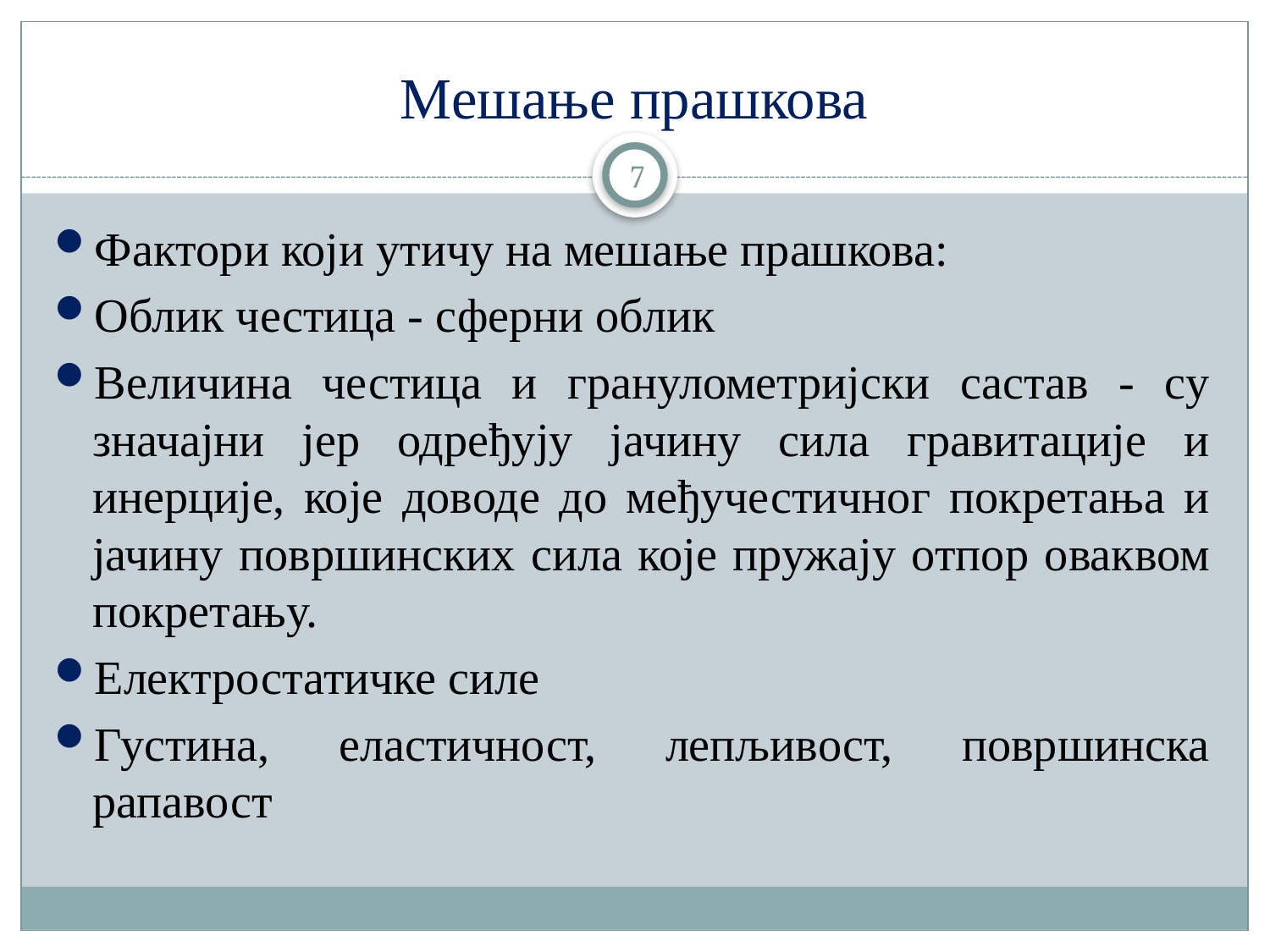

# Мешање прашкова
7
Фактори који утичу на мешање прашкова:
Облик честица - сферни облик
Величина честица и гранулометријски састав - су значајни јер одређују јачину сила гравитације и инерције, које доводе до међучестичног покретања и јачину површинских сила које пружају отпор оваквом покретању.
Електростатичке силе
Густина, еластичност, лепљивост, површинска рапавост